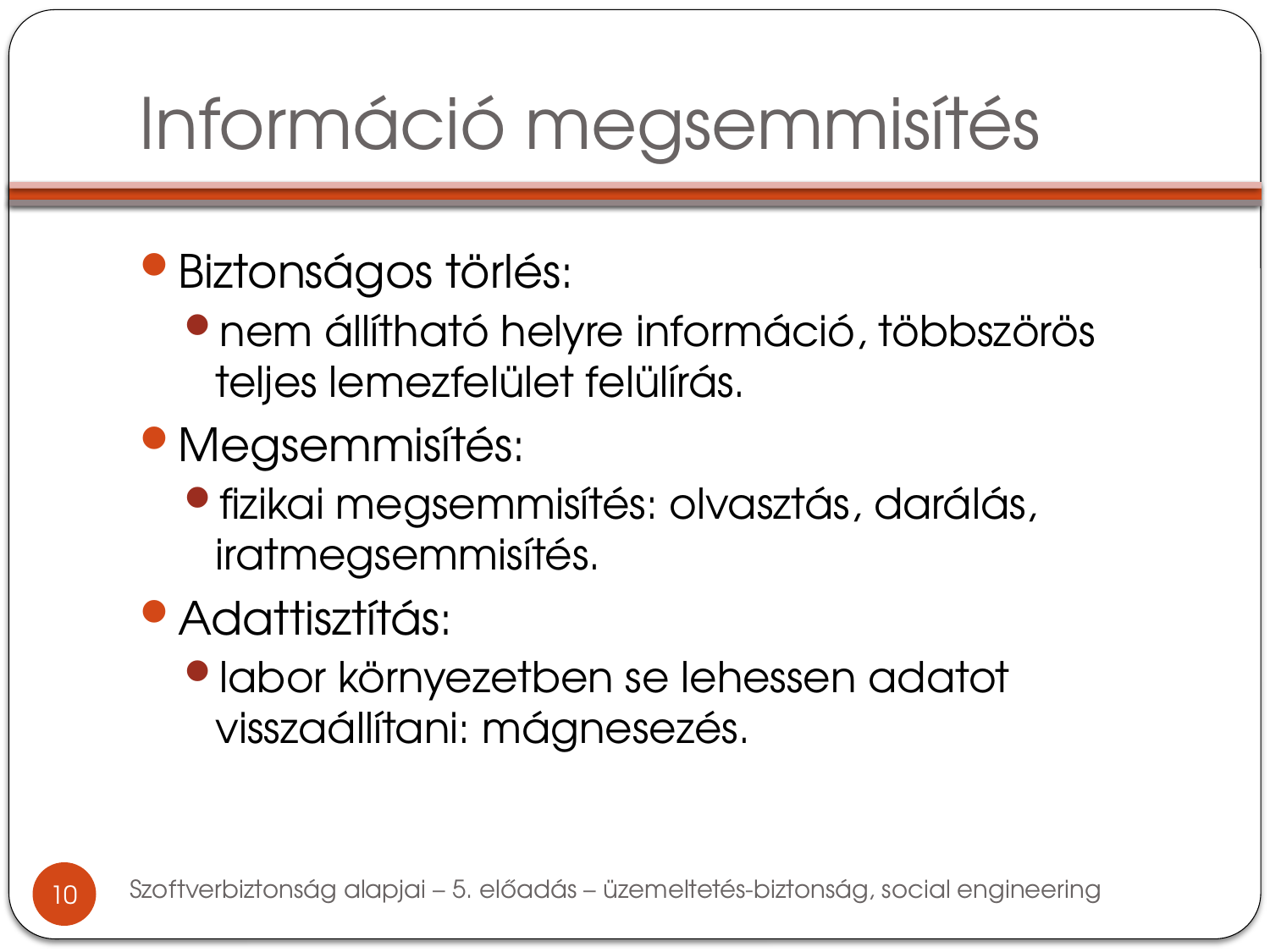

# Információ megsemmisítés
Biztonságos törlés:
nem állítható helyre információ, többszörös teljes lemezfelület felülírás.
Megsemmisítés:
fizikai megsemmisítés: olvasztás, darálás, iratmegsemmisítés.
Adattisztítás:
labor környezetben se lehessen adatot visszaállítani: mágnesezés.
Szoftverbiztonság alapjai – 5. előadás – üzemeltetés-biztonság, social engineering
10